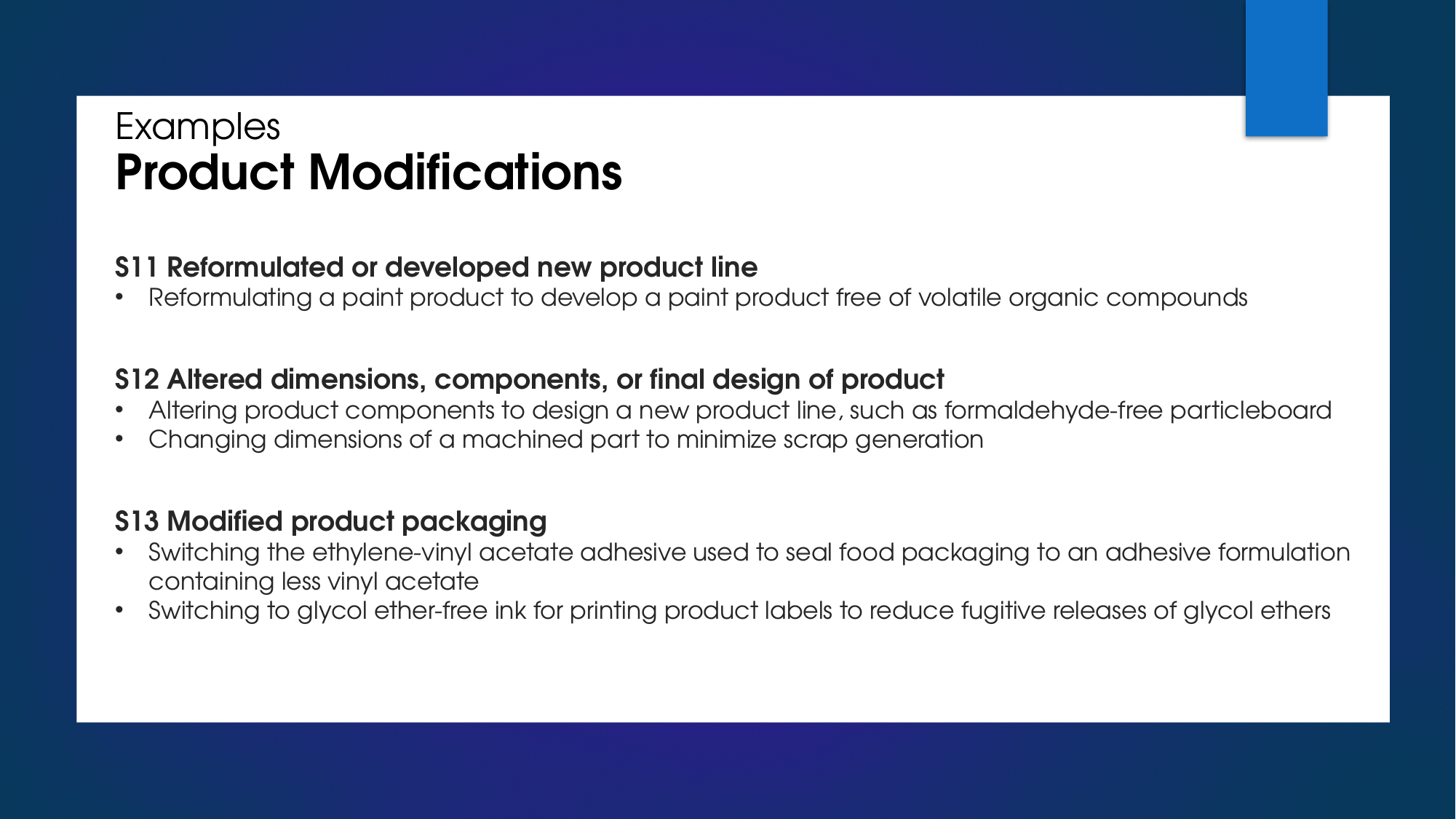

12

# Examples Product Modifications
S11 Reformulated or developed new product line
Reformulating a paint product to develop a paint product free of volatile organic compounds

S12 Altered dimensions, components, or final design of product
Altering product components to design a new product line, such as formaldehyde-free particleboard
Changing dimensions of a machined part to minimize scrap generation

S13 Modified product packaging
Switching the ethylene-vinyl acetate adhesive used to seal food packaging to an adhesive formulation containing less vinyl acetate
Switching to glycol ether-free ink for printing product labels to reduce fugitive releases of glycol ethers